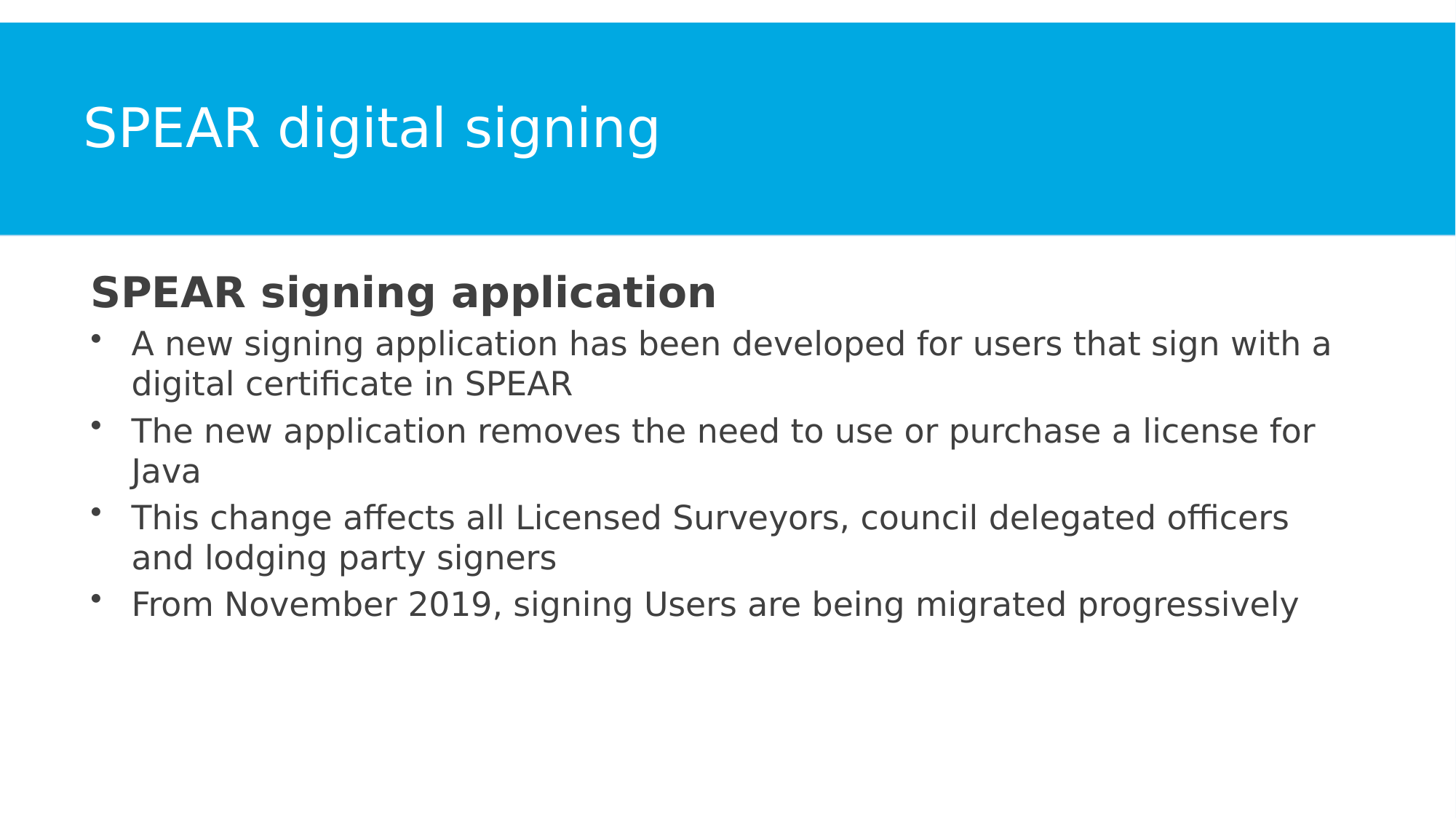

# SPEAR digital signing
SPEAR signing application
A new signing application has been developed for users that sign with a digital certificate in SPEAR
The new application removes the need to use or purchase a license for Java
This change affects all Licensed Surveyors, council delegated officers and lodging party signers
From November 2019, signing Users are being migrated progressively